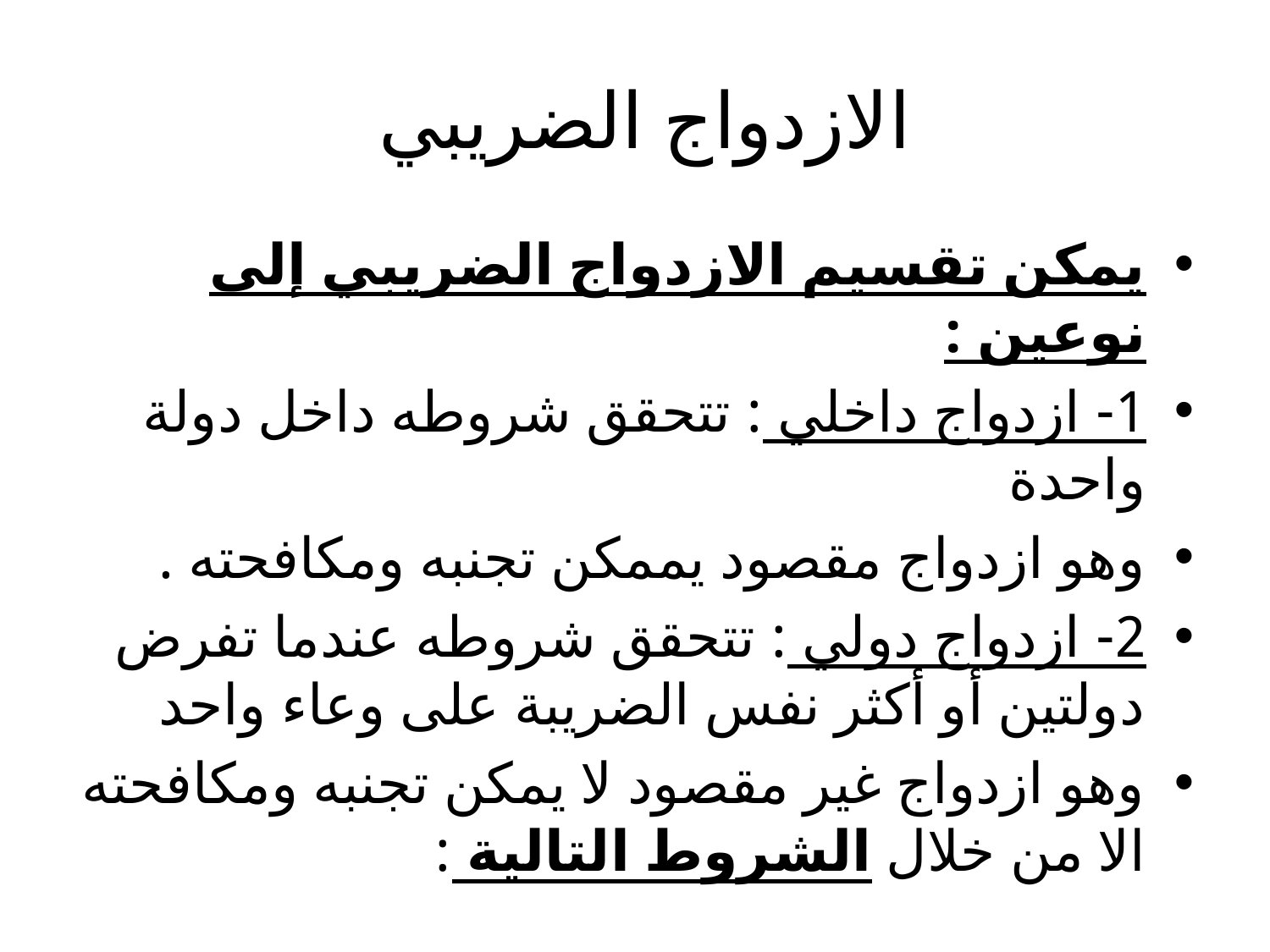

# الازدواج الضريبي
يمكن تقسيم الازدواج الضريبي إلى نوعين :
1- ازدواج داخلي : تتحقق شروطه داخل دولة واحدة
وهو ازدواج مقصود يممكن تجنبه ومكافحته .
2- ازدواج دولي : تتحقق شروطه عندما تفرض دولتين أو أكثر نفس الضريبة على وعاء واحد
وهو ازدواج غير مقصود لا يمكن تجنبه ومكافحته الا من خلال الشروط التالية :